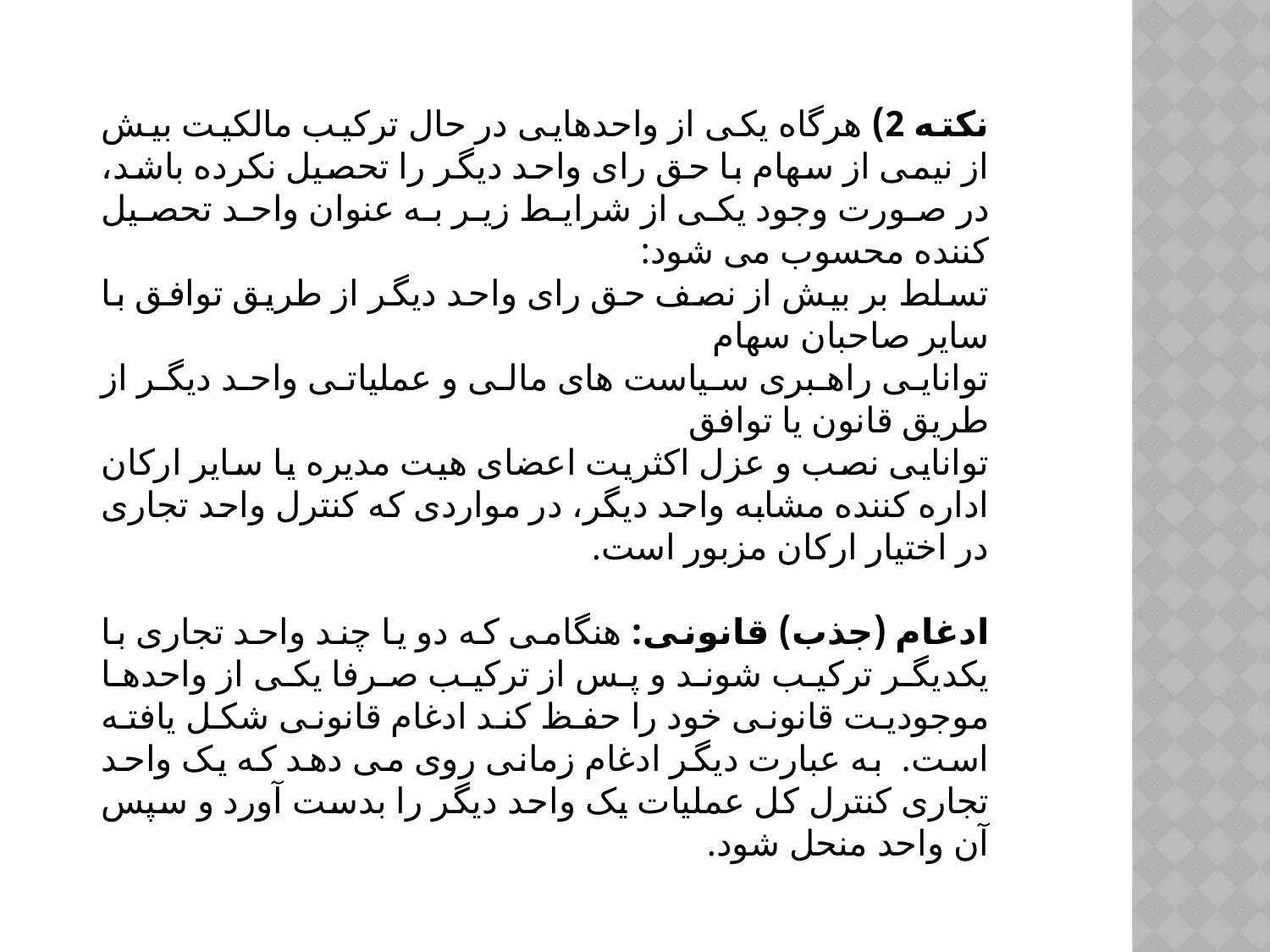

نکته 2) هرگاه یکی از واحدهایی در حال ترکیب مالکیت بیش از نیمی از سهام با حق رای واحد دیگر را تحصیل نکرده باشد، در صورت وجود یکی از شرایط زیر به عنوان واحد تحصیل کننده محسوب می شود:
تسلط بر بیش از نصف حق رای واحد دیگر از طریق توافق با سایر صاحبان سهام
توانایی راهبری سیاست های مالی و عملیاتی واحد دیگر از طریق قانون یا توافق
توانایی نصب و عزل اکثریت اعضای هیت مدیره یا سایر ارکان اداره کننده مشابه واحد دیگر، در مواردی که کنترل واحد تجاری در اختیار ارکان مزبور است.

ادغام (جذب) قانونی: هنگامی که دو یا چند واحد تجاری با یکدیگر ترکیب شوند و پس از ترکیب صرفا یکی از واحدها موجودیت قانونی خود را حفظ کند ادغام قانونی شکل یافته است.  به عبارت دیگر ادغام زمانی روی می دهد که یک واحد تجاری کنترل کل عملیات یک واحد دیگر را بدست آورد و سپس آن واحد منحل شود.